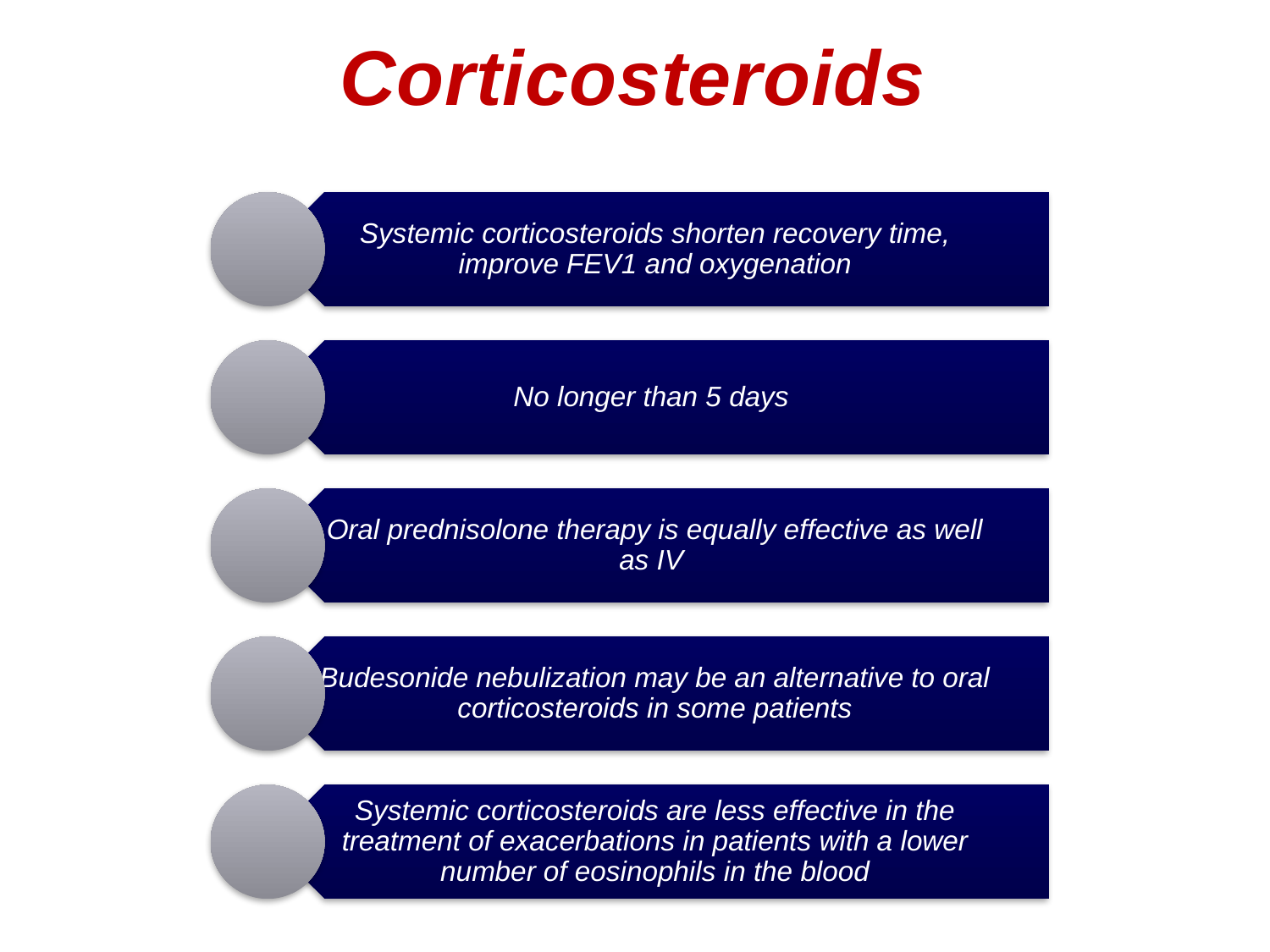

# Corticosteroids
Systemic corticosteroids shorten recovery time, improve FEV1 and oxygenation
No longer than 5 days
Oral prednisolone therapy is equally effective as well as IV
Budesonide nebulization may be an alternative to oral corticosteroids in some patients
Systemic corticosteroids are less effective in the treatment of exacerbations in patients with a lower number of eosinophils in the blood